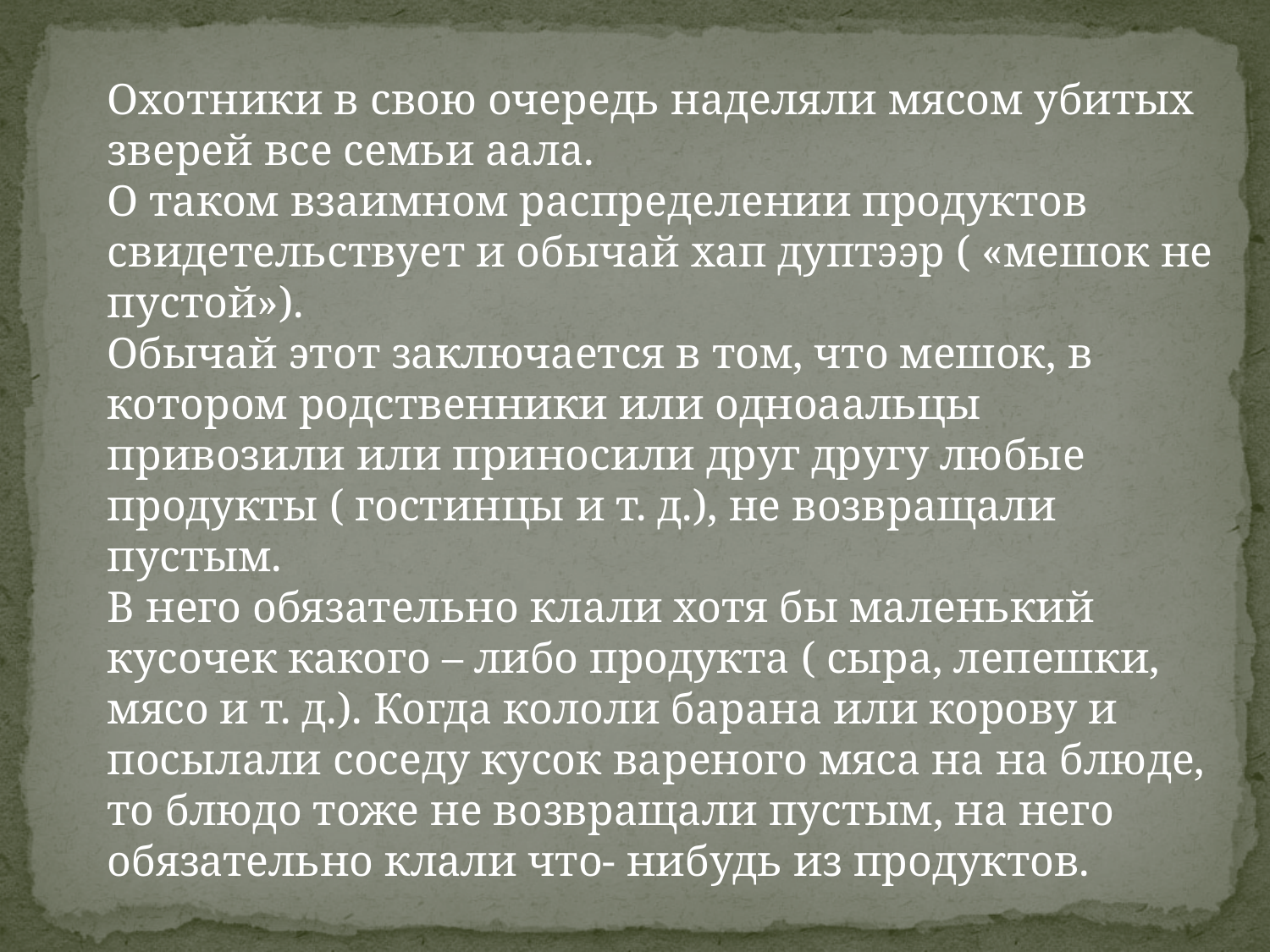

Охотники в свою очередь наделяли мясом убитых зверей все семьи аала.
О таком взаимном распределении продуктов свидетельствует и обычай хап дуптээр ( «мешок не пустой»).
Обычай этот заключается в том, что мешок, в котором родственники или одноаальцы привозили или приносили друг другу любые продукты ( гостинцы и т. д.), не возвращали пустым.
В него обязательно клали хотя бы маленький кусочек какого – либо продукта ( сыра, лепешки, мясо и т. д.). Когда кололи барана или корову и посылали соседу кусок вареного мяса на на блюде, то блюдо тоже не возвращали пустым, на него обязательно клали что- нибудь из продуктов.